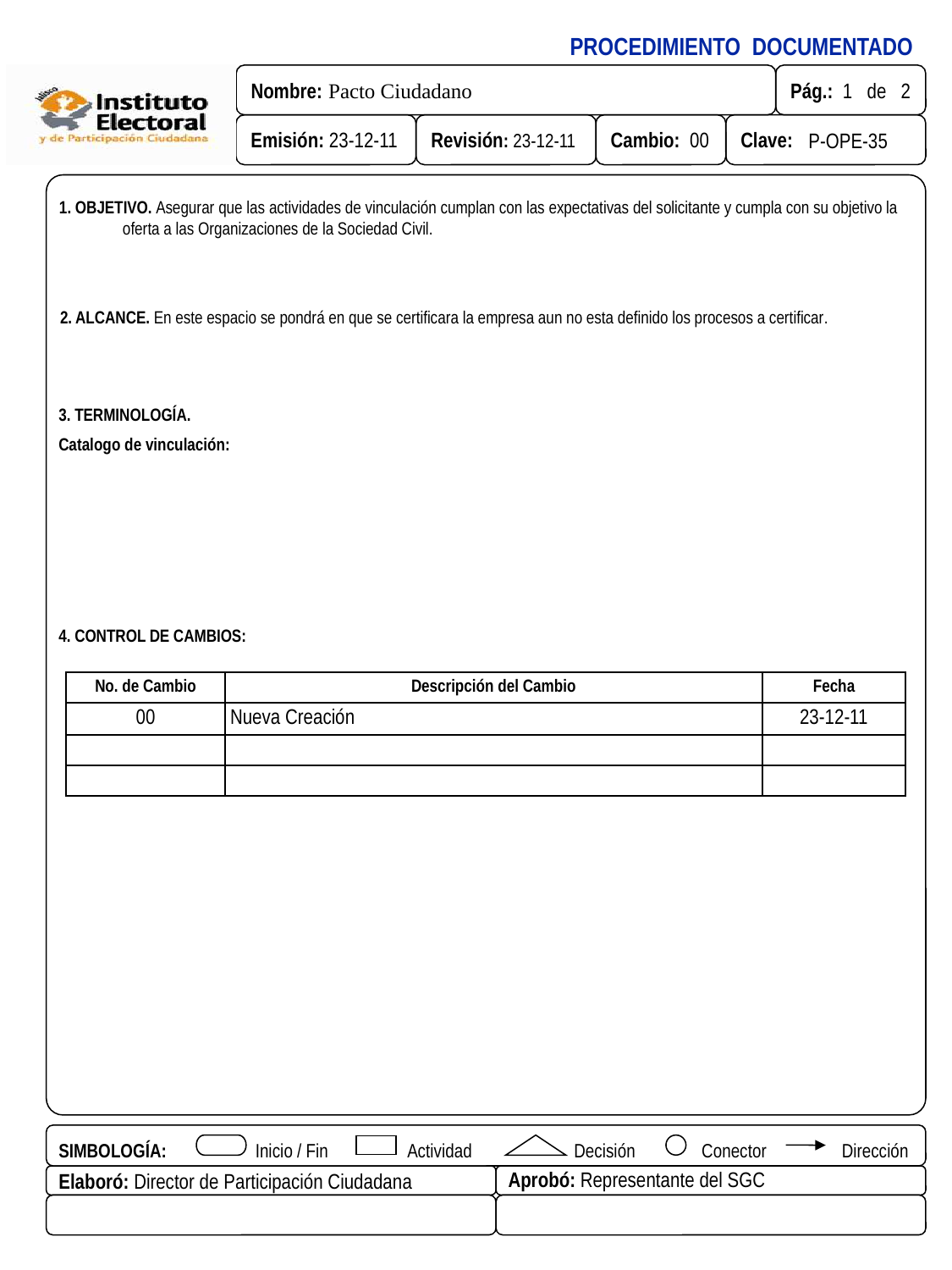

1. OBJETIVO. Asegurar que las actividades de vinculación cumplan con las expectativas del solicitante y cumpla con su objetivo la oferta a las Organizaciones de la Sociedad Civil.
2. ALCANCE. En este espacio se pondrá en que se certificara la empresa aun no esta definido los procesos a certificar.
3. TERMINOLOGÍA.
Catalogo de vinculación:
4. CONTROL DE CAMBIOS:
| No. de Cambio | Descripción del Cambio | Fecha |
| --- | --- | --- |
| 00 | Nueva Creación | 23-12-11 |
|  |  |  |
|  |  |  |